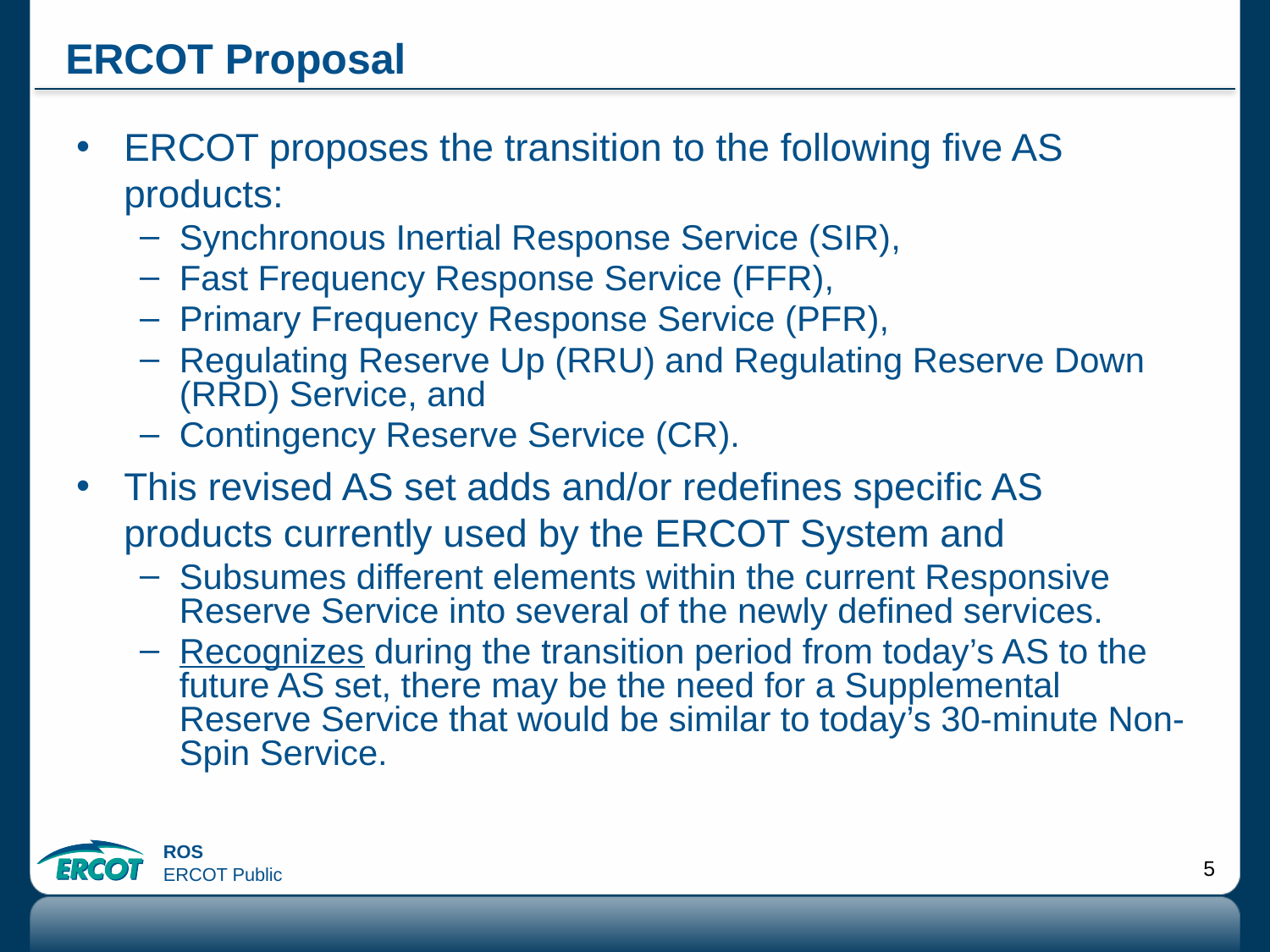

# ERCOT Proposal
ERCOT proposes the transition to the following five AS products:
Synchronous Inertial Response Service (SIR),
Fast Frequency Response Service (FFR),
Primary Frequency Response Service (PFR),
Regulating Reserve Up (RRU) and Regulating Reserve Down (RRD) Service, and
Contingency Reserve Service (CR).
This revised AS set adds and/or redefines specific AS products currently used by the ERCOT System and
Subsumes different elements within the current Responsive Reserve Service into several of the newly defined services.
Recognizes during the transition period from today’s AS to the future AS set, there may be the need for a Supplemental Reserve Service that would be similar to today’s 30-minute Non-Spin Service.